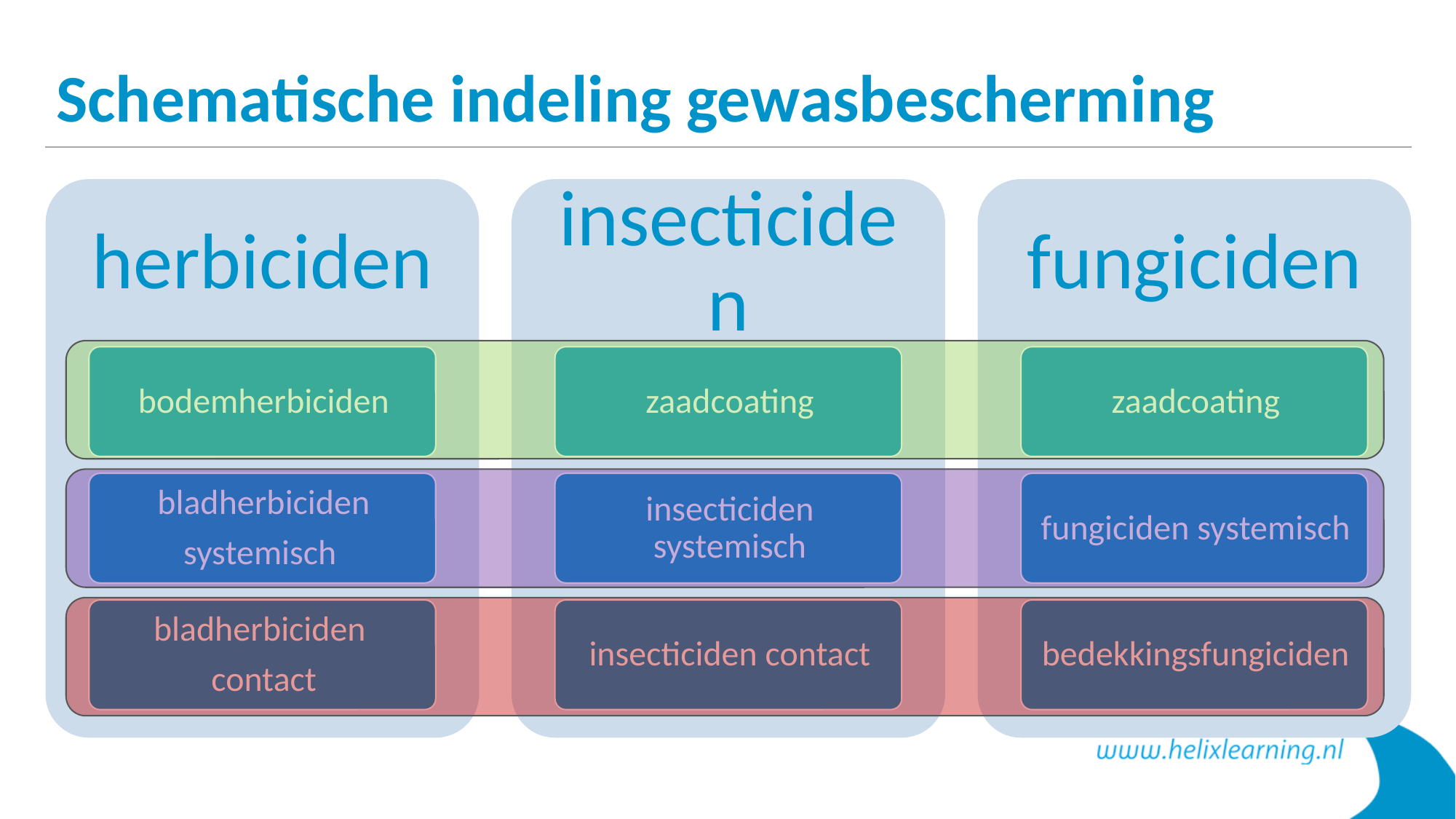

# Schematische indeling gewasbescherming
herbiciden
bodemherbiciden
bladherbiciden
systemisch
bladherbiciden
contact
insecticiden
zaadcoating
insecticiden systemisch
insecticiden contact
fungiciden
zaadcoating
fungiciden systemisch
bedekkingsfungiciden